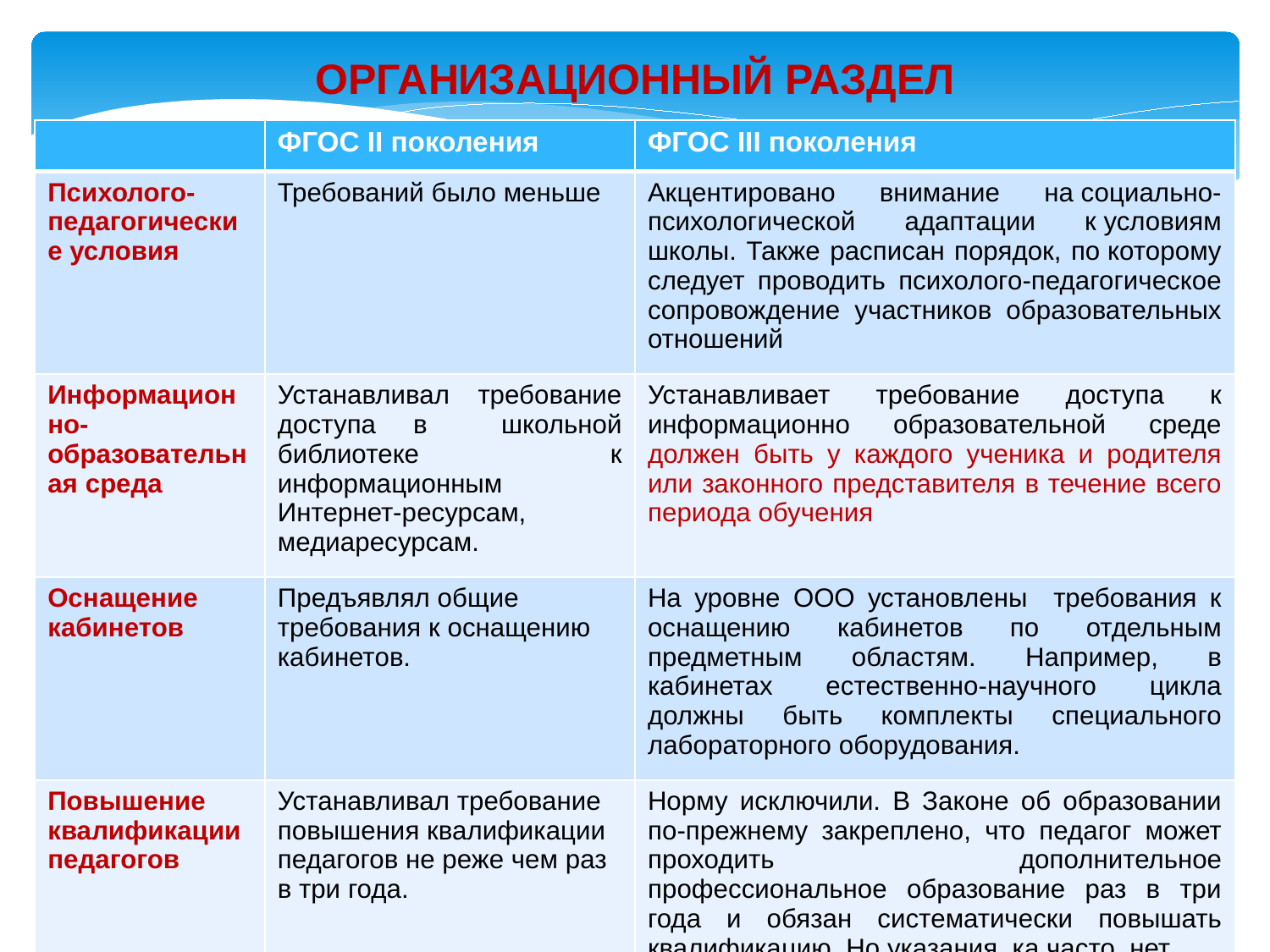

ОРГАНИЗАЦИОННЫЙ РАЗДЕЛ
|  | ФГОС II поколения | ФГОС III поколения |
| --- | --- | --- |
| Психолого-педагогические условия | Требований было меньше | Акцентировано внимание на социально-психологической адаптации к условиям школы. Также расписан порядок, по которому следует проводить психолого-педагогическое сопровождение участников образовательных отношений |
| Информационно-образовательная среда | Устанавливал требование доступа в школьной библиотеке к информационным Интернет-ресурсам, медиаресурсам. | Устанавливает требование доступа к информационно образовательной среде должен быть у каждого ученика и родителя или законного представителя в течение всего периода обучения |
| Оснащение кабинетов | Предъявлял общие требования к оснащению кабинетов. | На уровне ООО установлены требования к оснащению кабинетов по отдельным предметным областям. Например, в кабинетах естественно-научного цикла должны быть комплекты специального лабораторного оборудования. |
| Повышение квалификации педагогов | Устанавливал требование повышения квалификации педагогов не реже чем раз в три года. | Норму исключили. В Законе об образовании по-прежнему закреплено, что педагог может проходить дополнительное профессиональное образование раз в три года и обязан систематически повышать квалификацию. Но указания, ка часто, нет. |